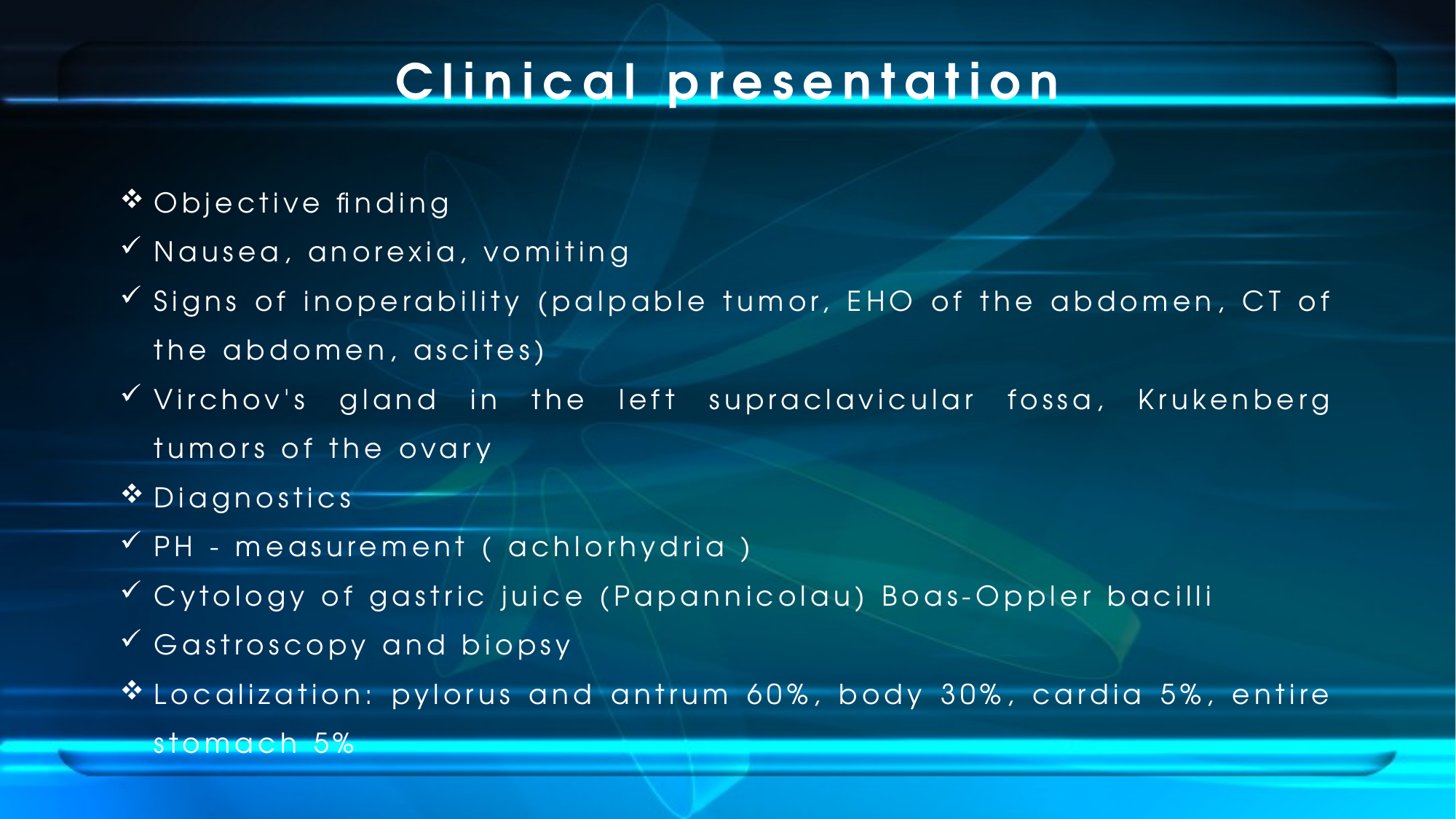

Clinical presentation
Objective finding
Nausea, anorexia, vomiting
Signs of inoperability (palpable tumor, EHO of the abdomen, CT of the abdomen, ascites)
Virchov's gland in the left supraclavicular fossa, Krukenberg tumors of the ovary
Diagnostics
PH - measurement ( achlorhydria )
Cytology of gastric juice (Papannicolau) Boas-Oppler bacilli
Gastroscopy and biopsy
Localization: pylorus and antrum 60%, body 30%, cardia 5%, entire stomach 5%